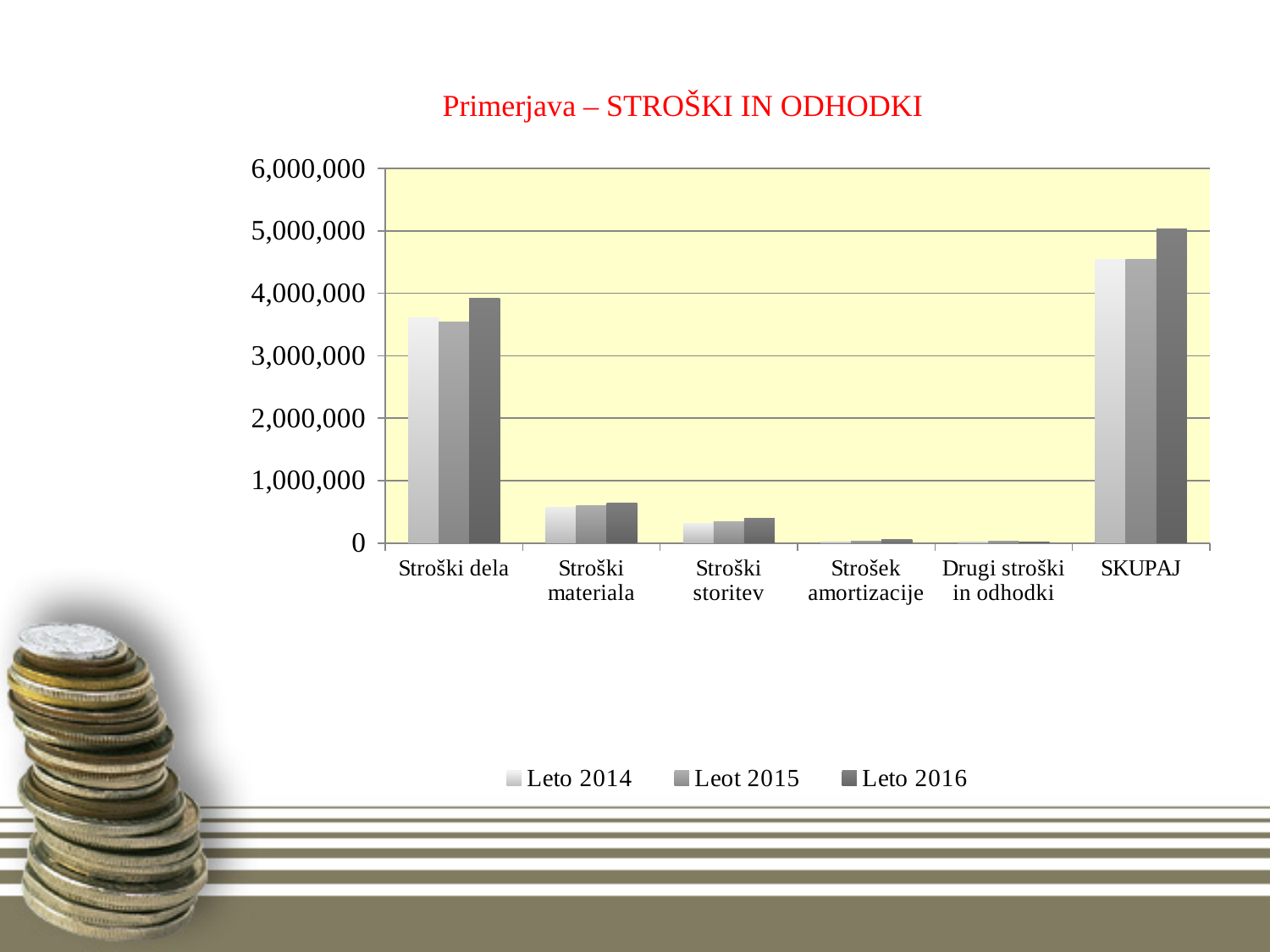

# Primerjava – STROŠKI IN ODHODKI

### Chart

| Category | Leto 2014 | Leot 2015 | Leto 2016 |
|---|---|---|---|
| Stroški dela | 3611425.0 | 3547212.0 | 3913116.0 |
| Stroški materiala | 578277.0 | 593250.0 | 637662.0 |
| Stroški storitev | 312324.0 | 347560.0 | 399096.0 |
| Strošek amortizacije | 22689.0 | 24015.0 | 59806.0 |
| Drugi stroški in odhodki | 18952.0 | 31076.0 | 22054.0 |
| SKUPAJ | 4543667.0 | 4543113.0 | 5031734.0 |